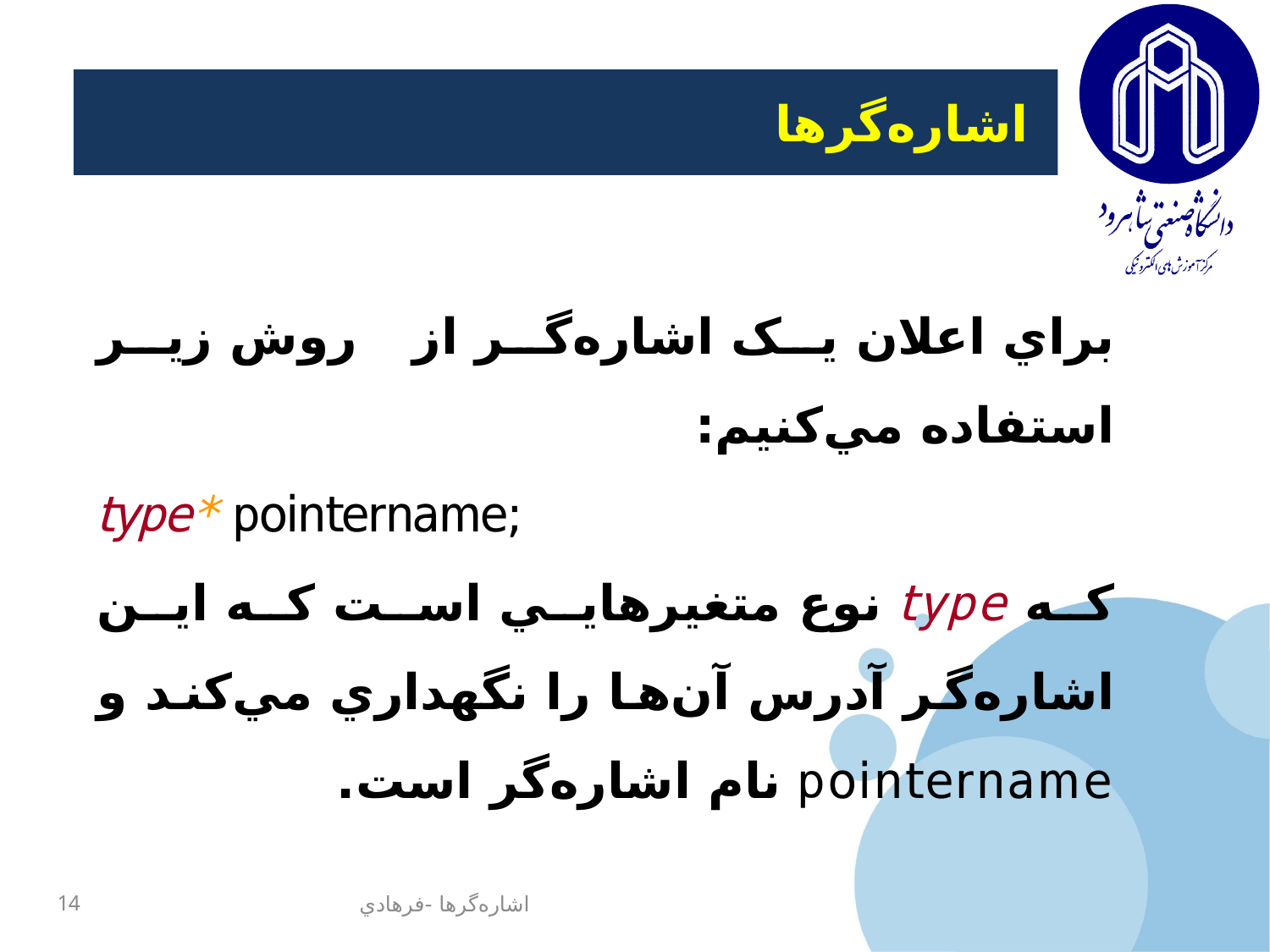

# اشاره‌گرها
براي اعلان يک اشاره‌گر از روش زير استفاده مي‌کنيم:
type* pointername;
که type نوع متغيرهايي است که اين اشاره‌گر آدرس آن‌ها را نگهداري مي‌کند و pointername نام اشاره‌گر است.
14
اشاره‌گرها -فرهادي